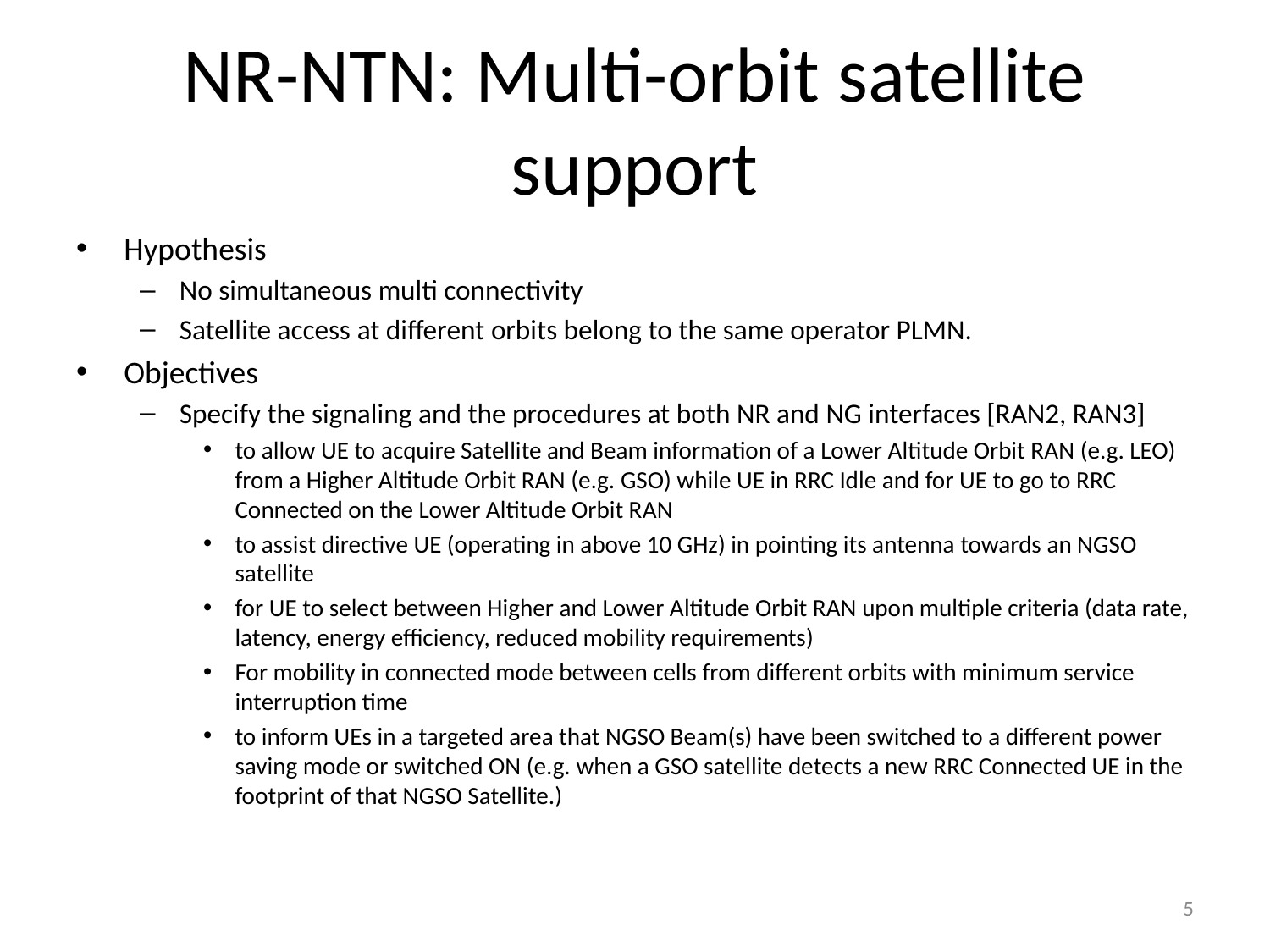

# NR-NTN: Multi-orbit satellite support
Hypothesis
No simultaneous multi connectivity
Satellite access at different orbits belong to the same operator PLMN.
Objectives
Specify the signaling and the procedures at both NR and NG interfaces [RAN2, RAN3]
to allow UE to acquire Satellite and Beam information of a Lower Altitude Orbit RAN (e.g. LEO) from a Higher Altitude Orbit RAN (e.g. GSO) while UE in RRC Idle and for UE to go to RRC Connected on the Lower Altitude Orbit RAN
to assist directive UE (operating in above 10 GHz) in pointing its antenna towards an NGSO satellite
for UE to select between Higher and Lower Altitude Orbit RAN upon multiple criteria (data rate, latency, energy efficiency, reduced mobility requirements)
For mobility in connected mode between cells from different orbits with minimum service interruption time
to inform UEs in a targeted area that NGSO Beam(s) have been switched to a different power saving mode or switched ON (e.g. when a GSO satellite detects a new RRC Connected UE in the footprint of that NGSO Satellite.)
5